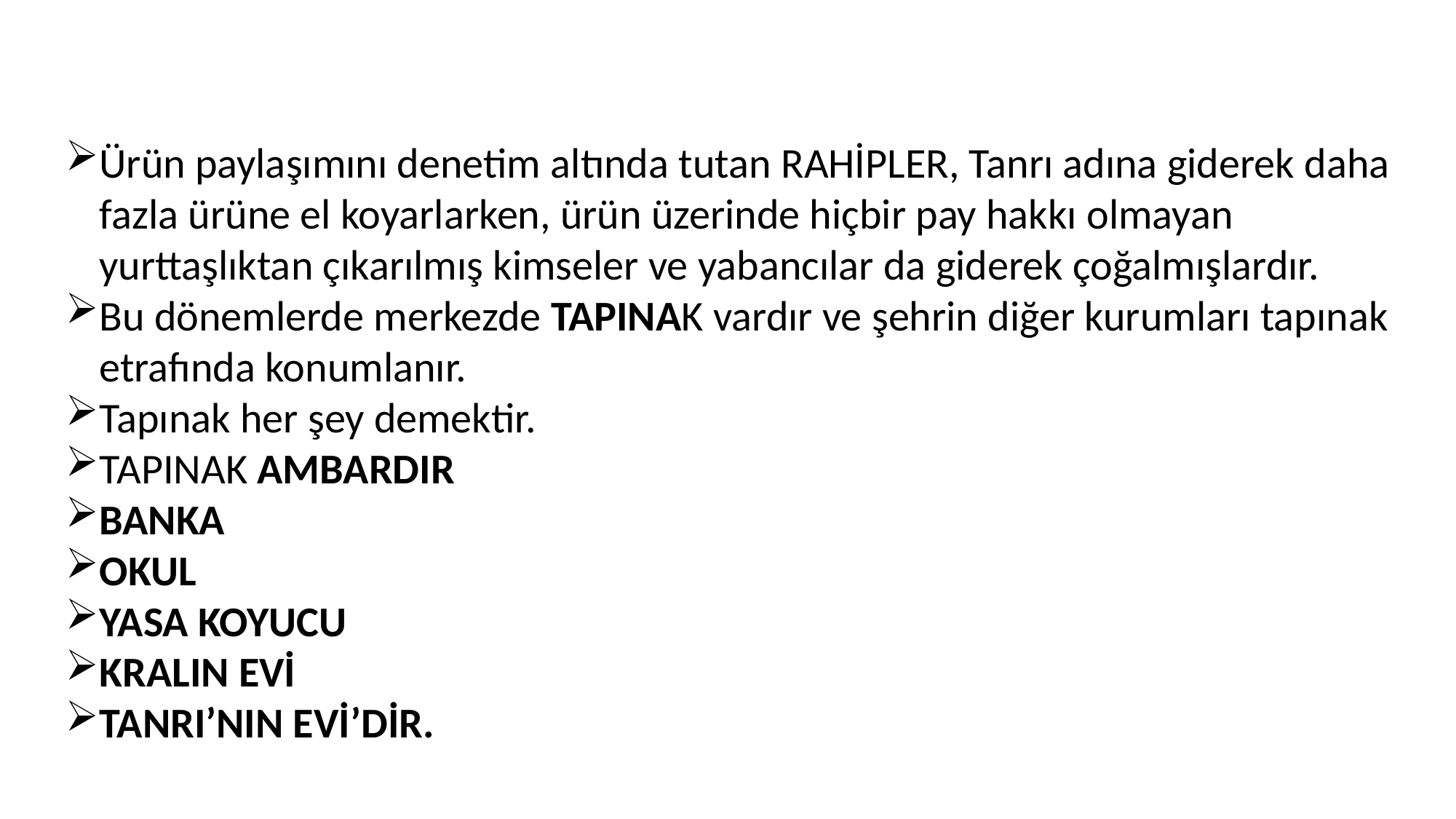

Ürün paylaşımını denetim altında tutan RAHİPLER, Tanrı adına giderek daha fazla ürüne el koyarlarken, ürün üzerinde hiçbir pay hakkı olmayan yurttaşlıktan çıkarılmış kimseler ve yabancılar da giderek çoğalmışlardır.
Bu dönemlerde merkezde TAPINAK vardır ve şehrin diğer kurumları tapınak etrafında konumlanır.
Tapınak her şey demektir.
TAPINAK AMBARDIR
BANKA
OKUL
YASA KOYUCU
KRALIN EVİ
TANRI’NIN EVİ’DİR.